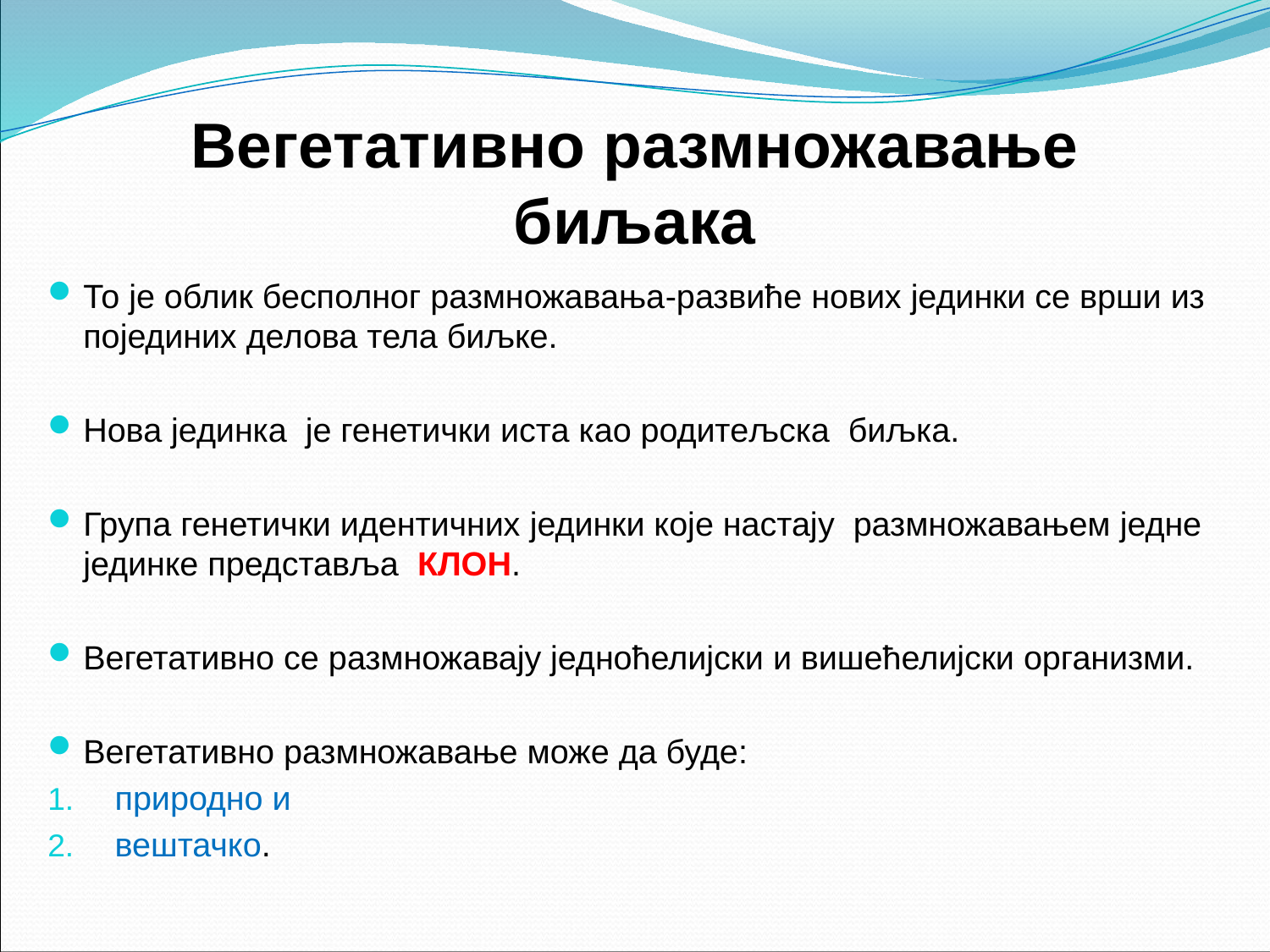

# Вегетативно размножавање биљака
То је облик бесполног размножавања-развиће нових јединки се врши из појединих делова тела биљке.

Нова јединка  је генетички иста као родитељска  биљка.

Група генетички идентичних јединки које настају  размножавањем једне јединке представља  КЛОН.

Вегетативно се размножавају једноћелијски и вишећелијски организми.

Вегетативно размножавање може да буде:
природно и
вештачко.